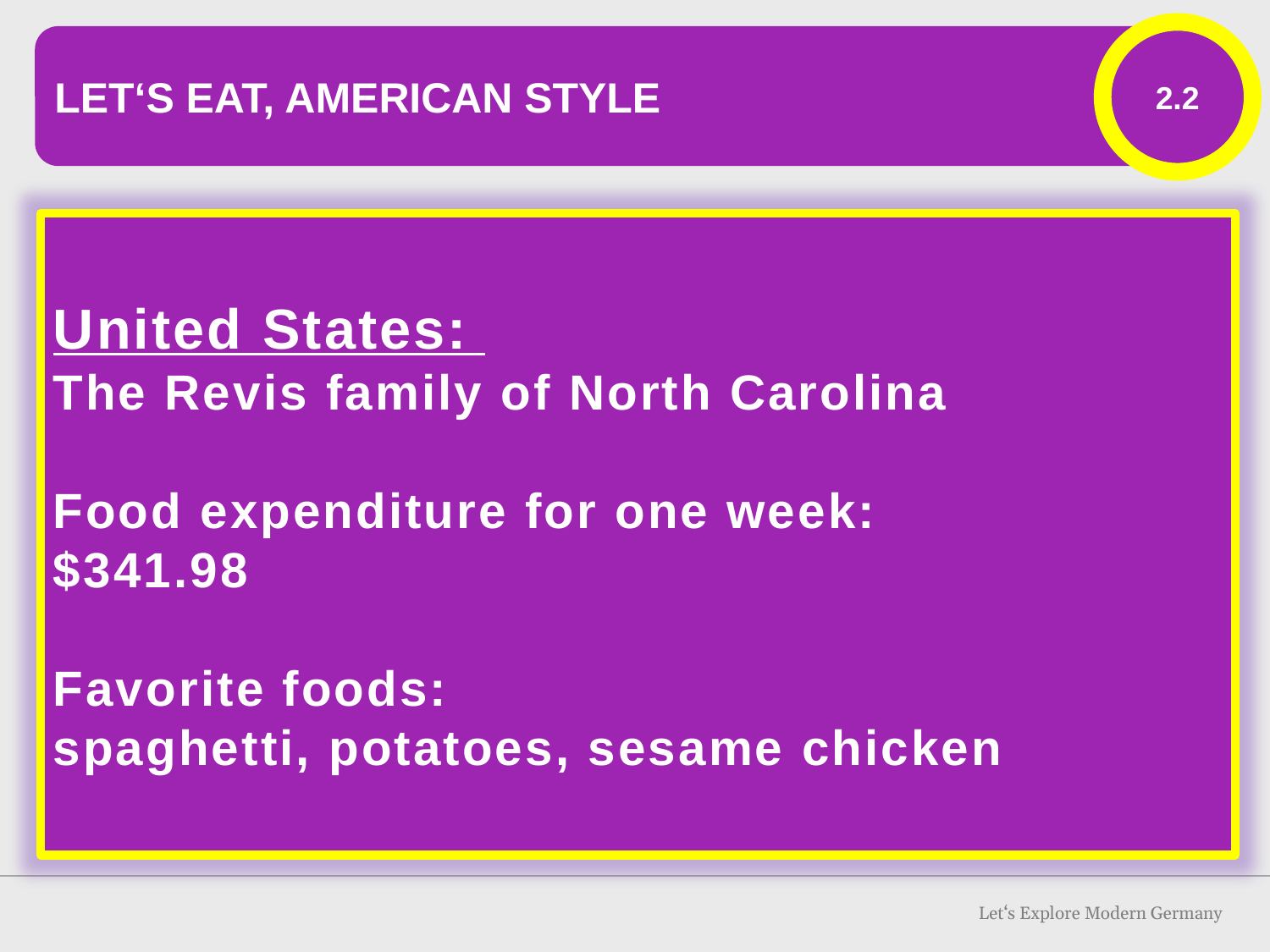

2.2
Let‘s eat, american style
United States:
The Revis family of North Carolina
Food expenditure for one week:
$341.98
Favorite foods:
spaghetti, potatoes, sesame chicken
Let‘s Explore Modern Germany